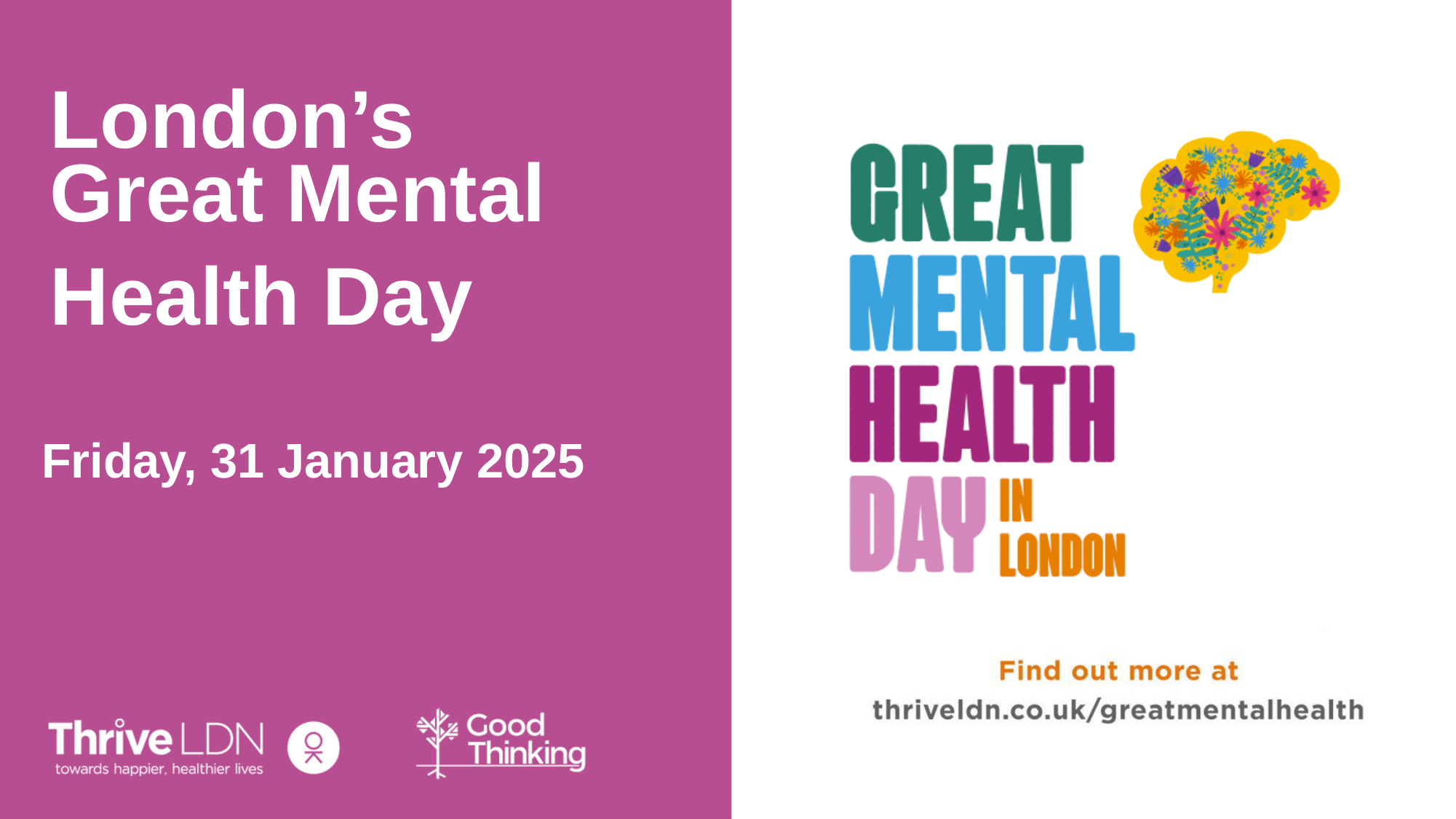

London’s Health Day

Great Mental
Friday, 31 January 2025